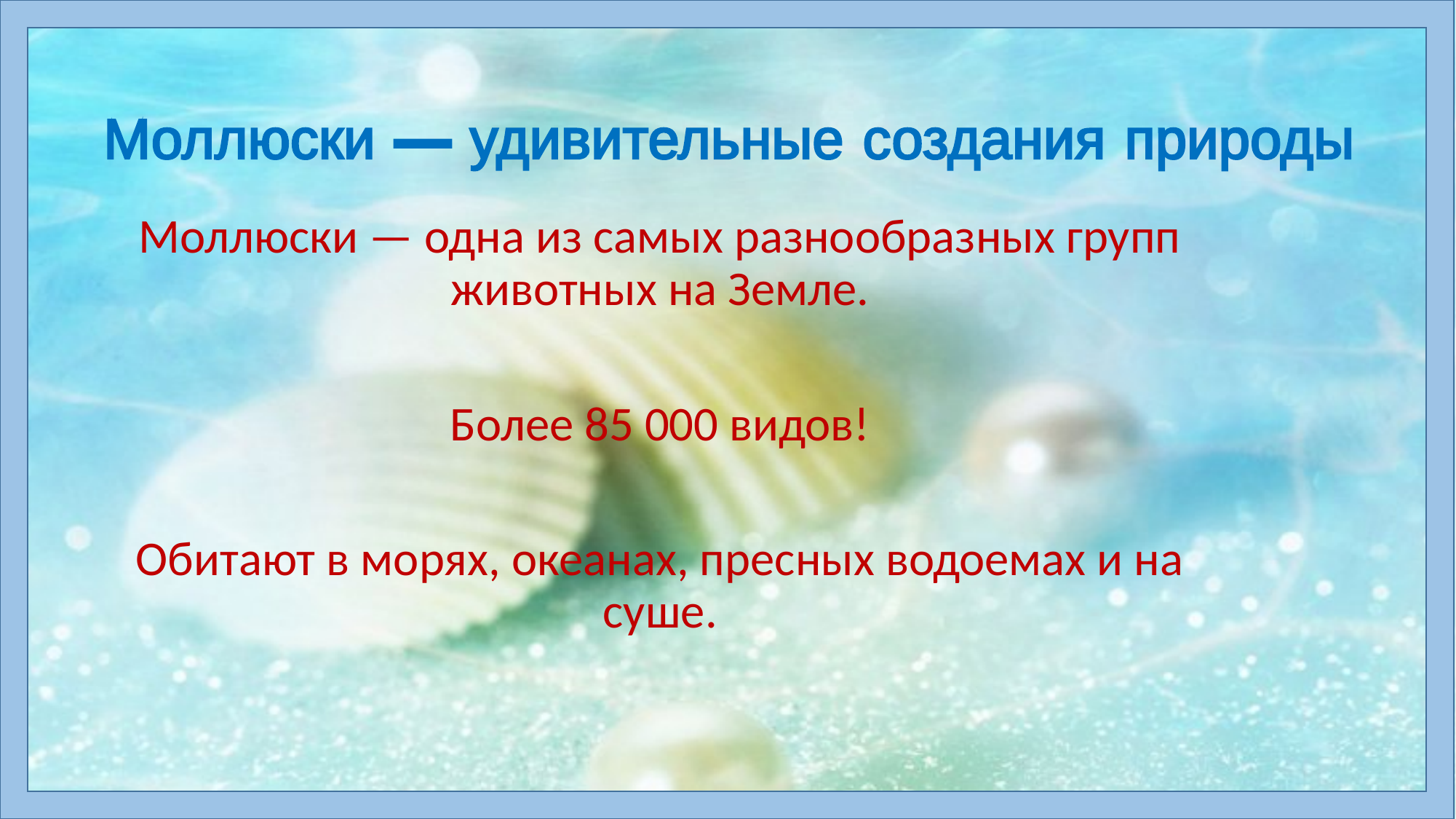

# Моллюски — удивительные создания природы
Моллюски — одна из самых разнообразных групп животных на Земле.

Более 85 000 видов!

Обитают в морях, океанах, пресных водоемах и на суше.